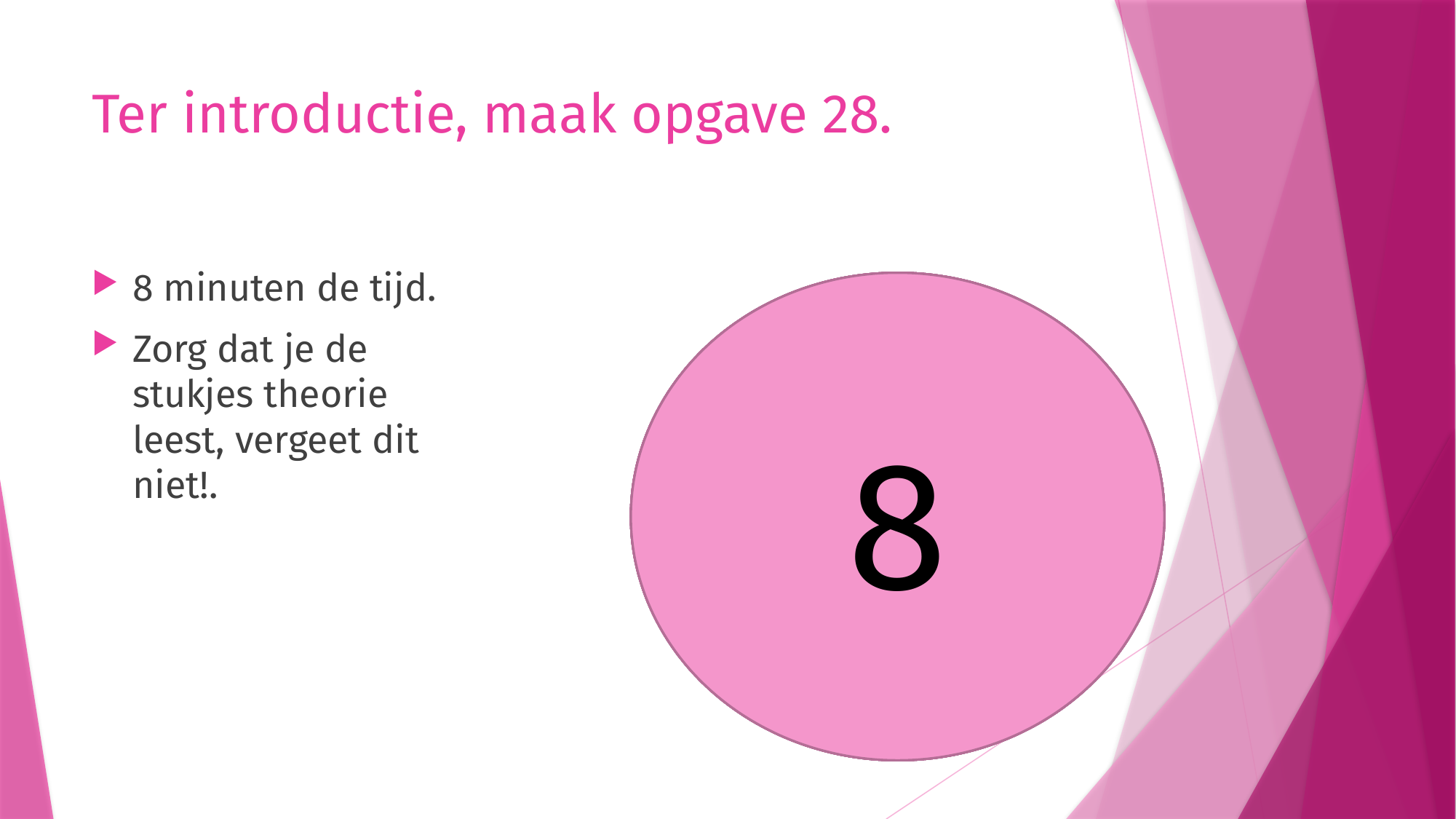

# Ter introductie, maak opgave 28.
8 minuten de tijd.
Zorg dat je de stukjes theorie leest, vergeet dit niet!.

8
5
6
7
4
3
1
2